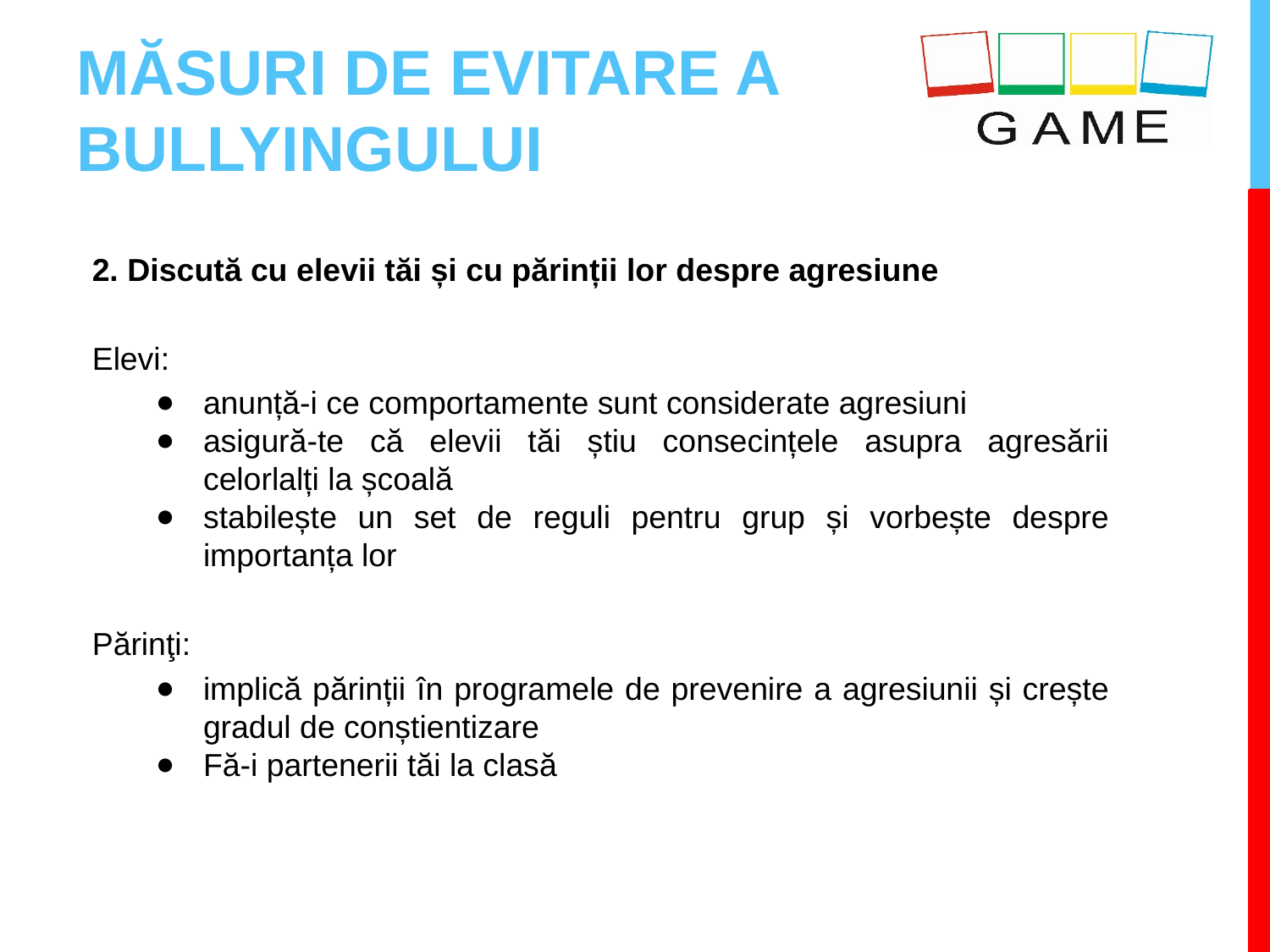

# MĂSURI DE EVITARE A BULLYINGULUI
2. Discută cu elevii tăi și cu părinții lor despre agresiune

Elevi:
anunță-i ce comportamente sunt considerate agresiuni
asigură-te că elevii tăi știu consecințele asupra agresării celorlalți la școală
stabilește un set de reguli pentru grup și vorbește despre importanța lor

Părinţi:
implică părinții în programele de prevenire a agresiunii și crește gradul de conștientizare
Fă-i partenerii tăi la clasă